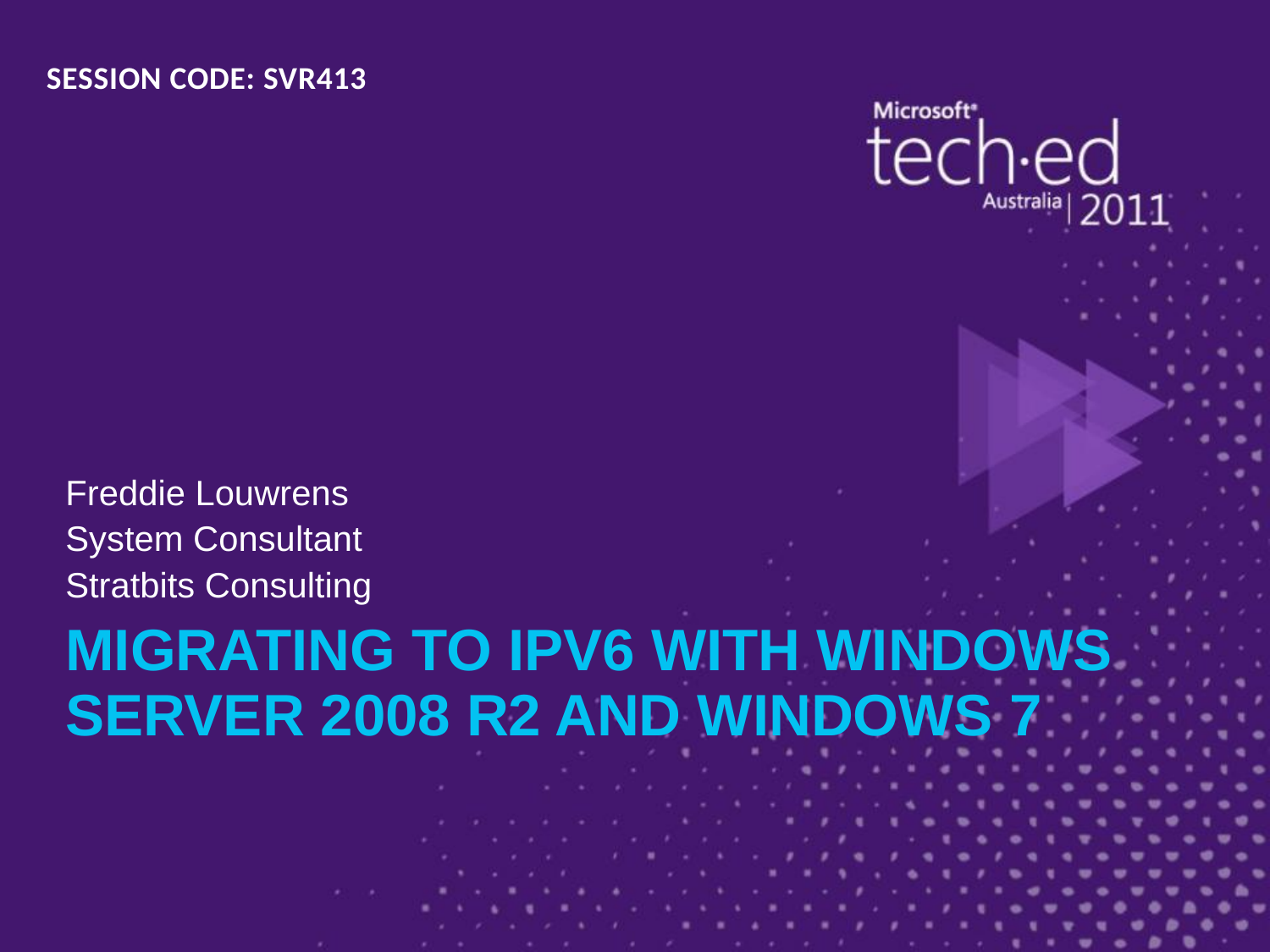

SESSION CODE: SVR413
Freddie Louwrens
System Consultant
Stratbits Consulting
# Migrating to IPv6 with Windows Server 2008 R2 and Windows 7